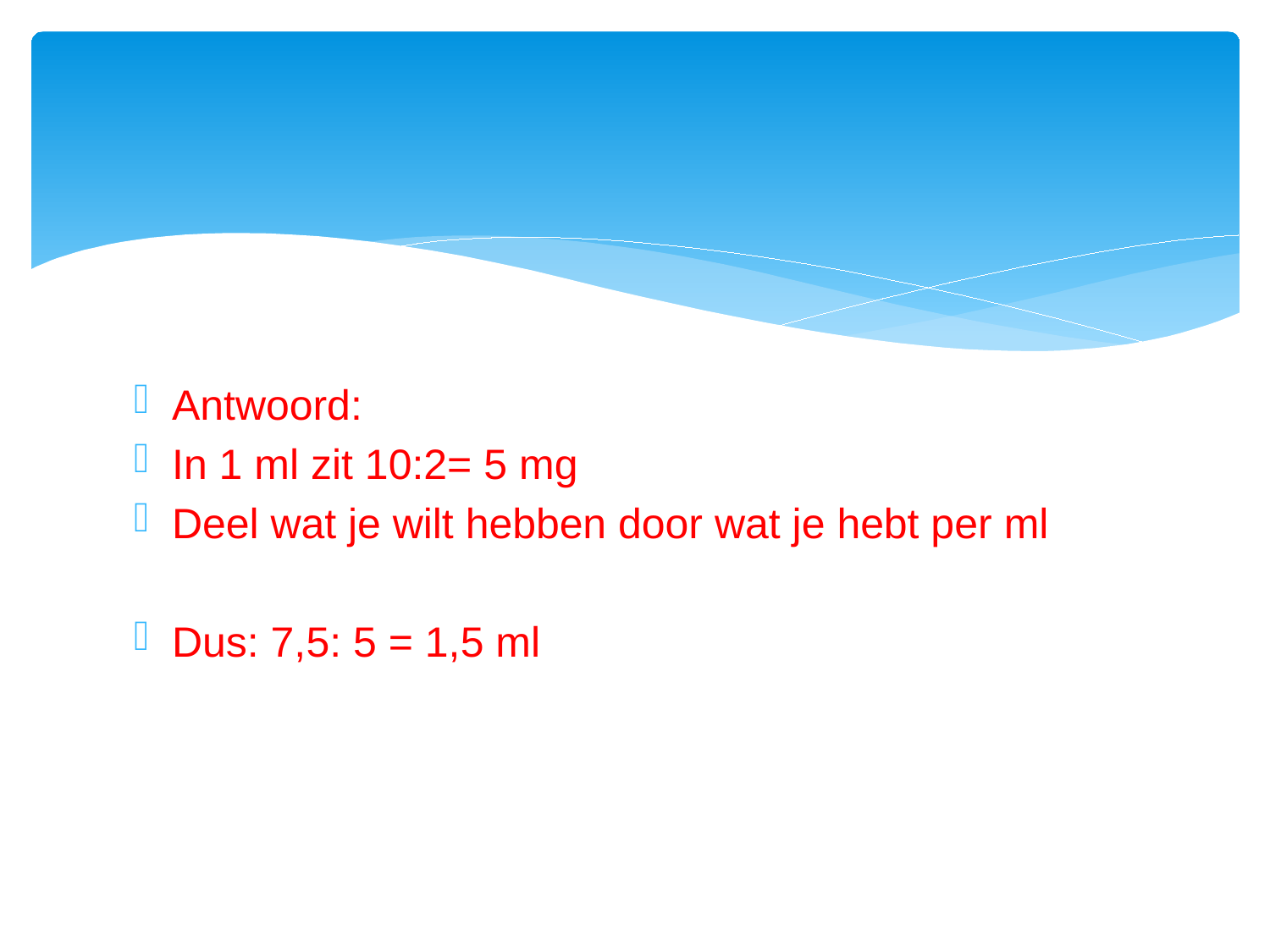

#
Antwoord:
In 1 ml zit 10:2= 5 mg
Deel wat je wilt hebben door wat je hebt per ml

Dus: 7,5: 5 = 1,5 ml